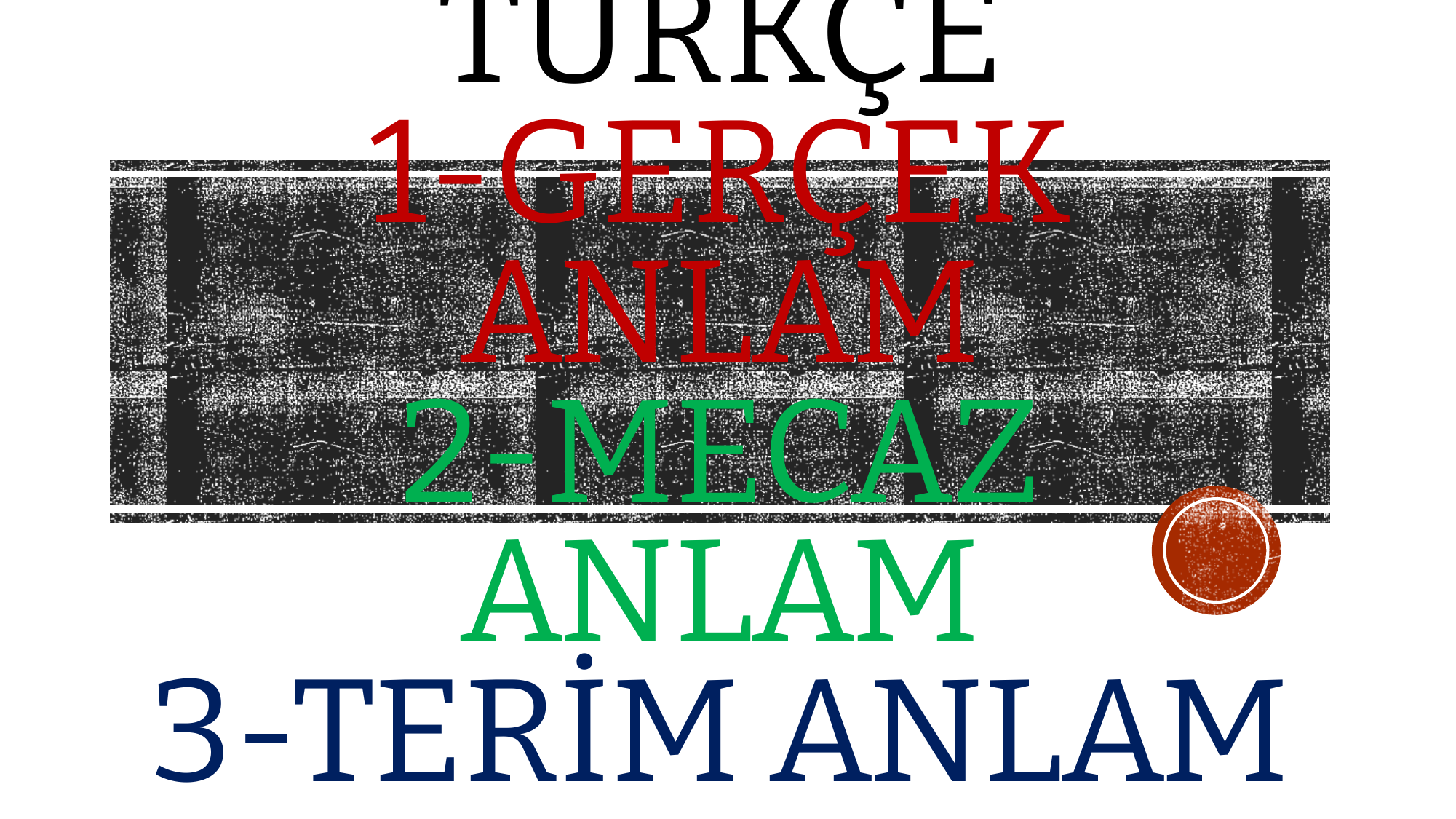

# TÜRKÇE 1-GERÇEK ANLAM 2-MECAZ ANLAM 3-TERİM ANLAM